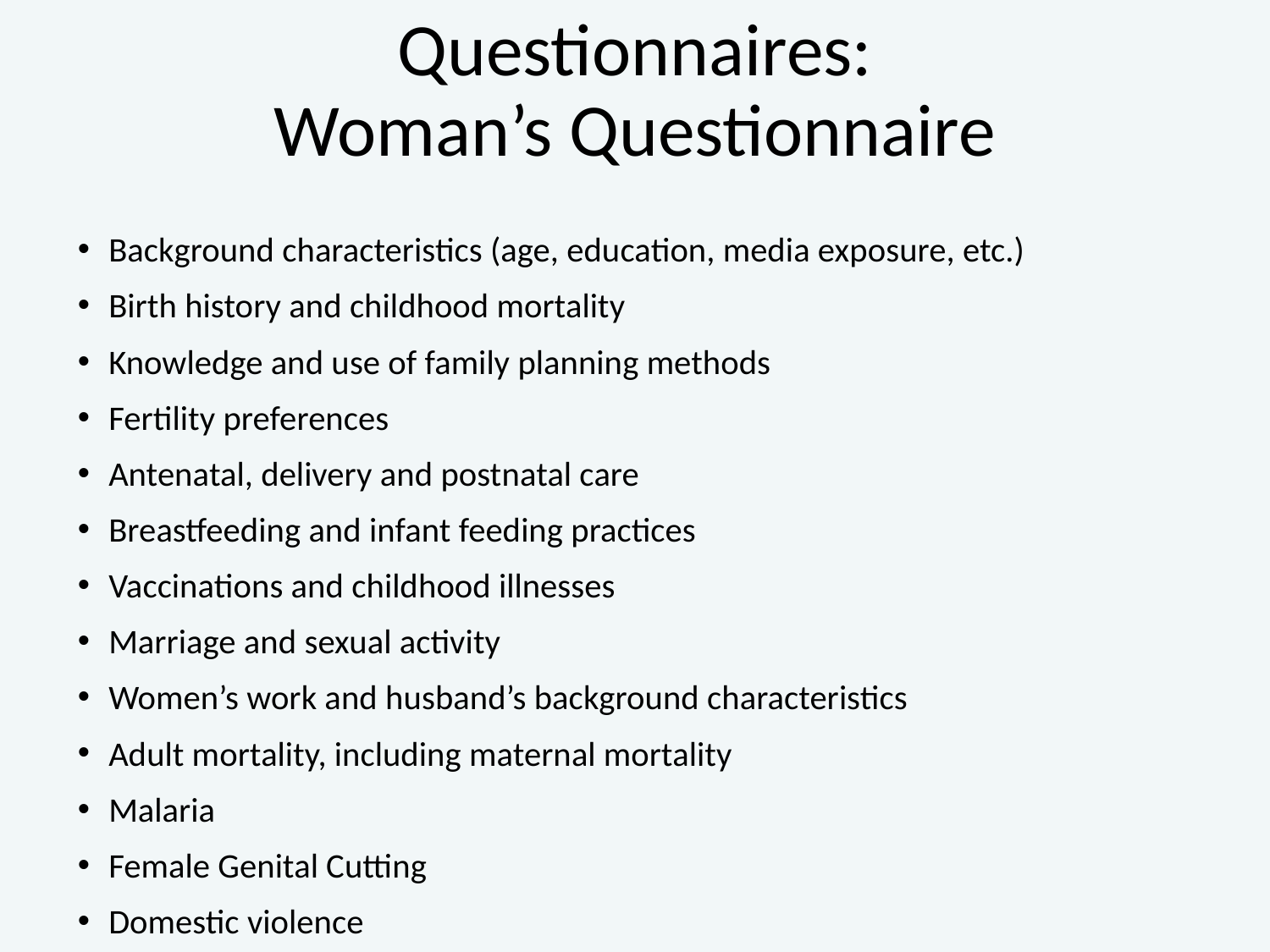

# Questionnaires: Woman’s Questionnaire
Background characteristics (age, education, media exposure, etc.)
Birth history and childhood mortality
Knowledge and use of family planning methods
Fertility preferences
Antenatal, delivery and postnatal care
Breastfeeding and infant feeding practices
Vaccinations and childhood illnesses
Marriage and sexual activity
Women’s work and husband’s background characteristics
Adult mortality, including maternal mortality
Malaria
Female Genital Cutting
Domestic violence